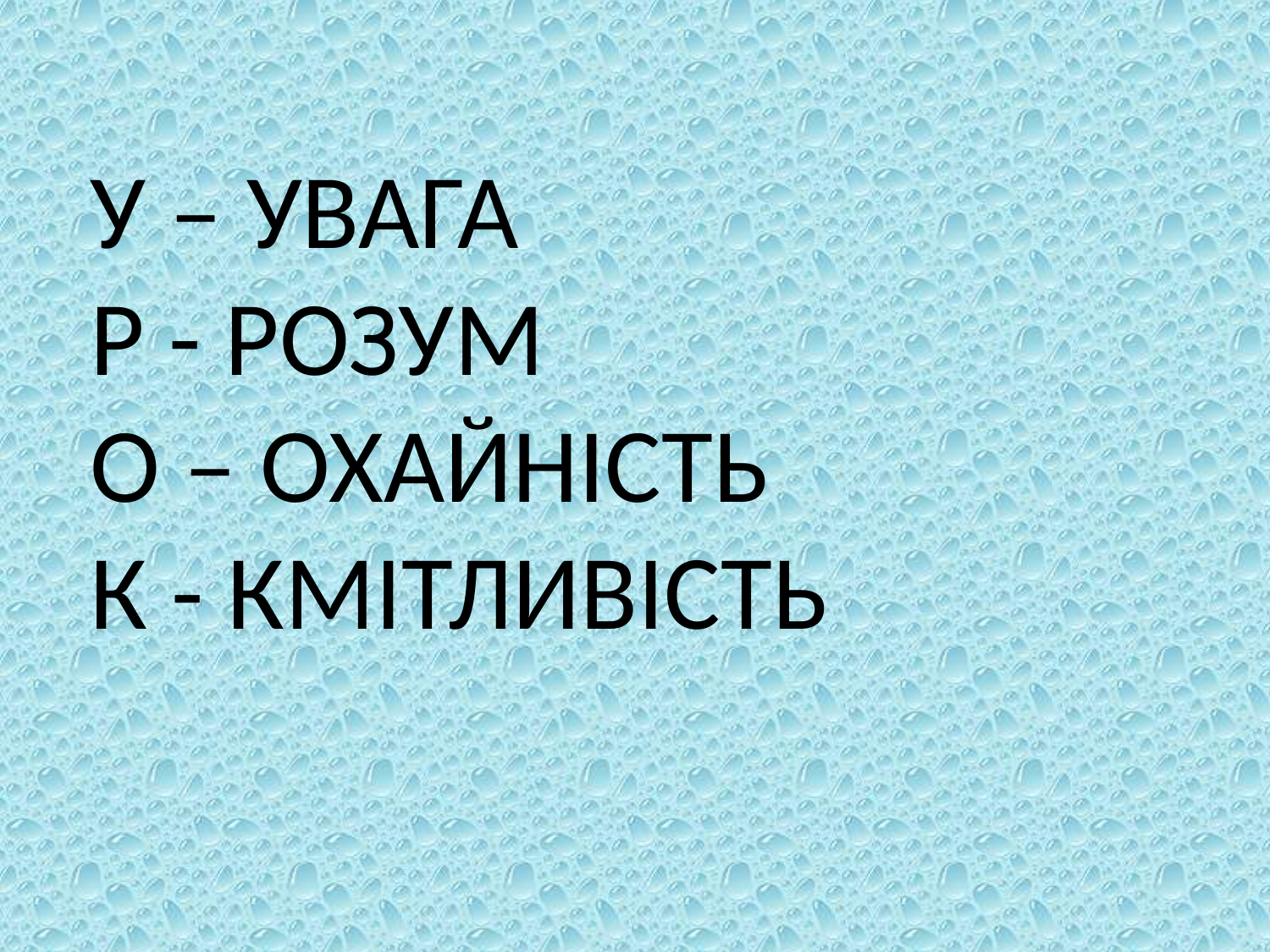

У – УВАГА
Р - РОЗУМ
О – ОХАЙНІСТЬ
К - КМІТЛИВІСТЬ